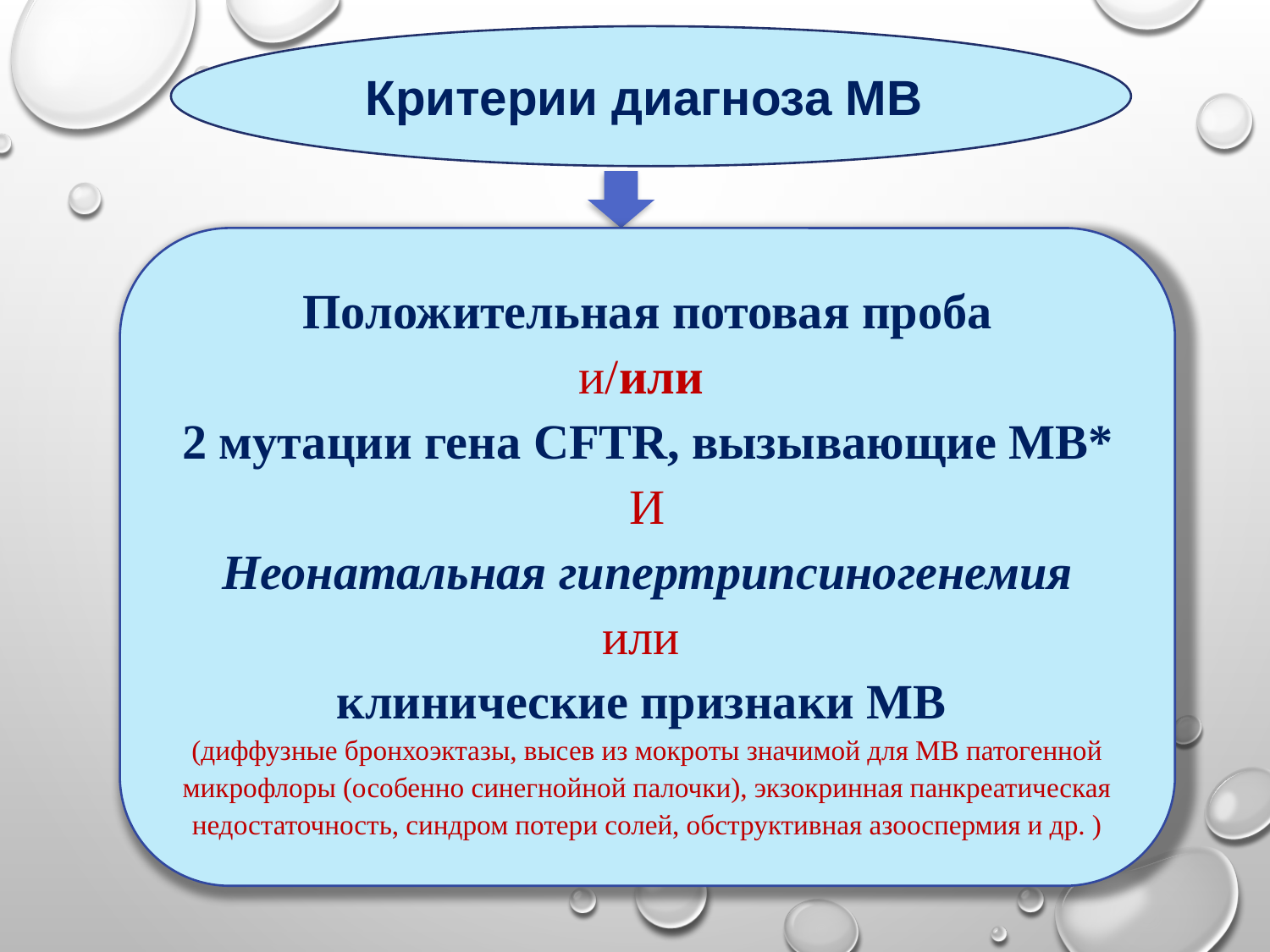

#
Критерии диагноза МВ

Положительная потовая проба
и/или
2 мутации гена CFTR, вызывающие МВ*
И
Неонатальная гипертрипсиногенемия
или
клинические признаки МВ
(диффузные бронхоэктазы, высев из мокроты значимой для МВ патогенной микрофлоры (особенно синегнойной палочки), экзокринная панкреатическая недостаточность, синдром потери солей, обструктивная азооспермия и др. )